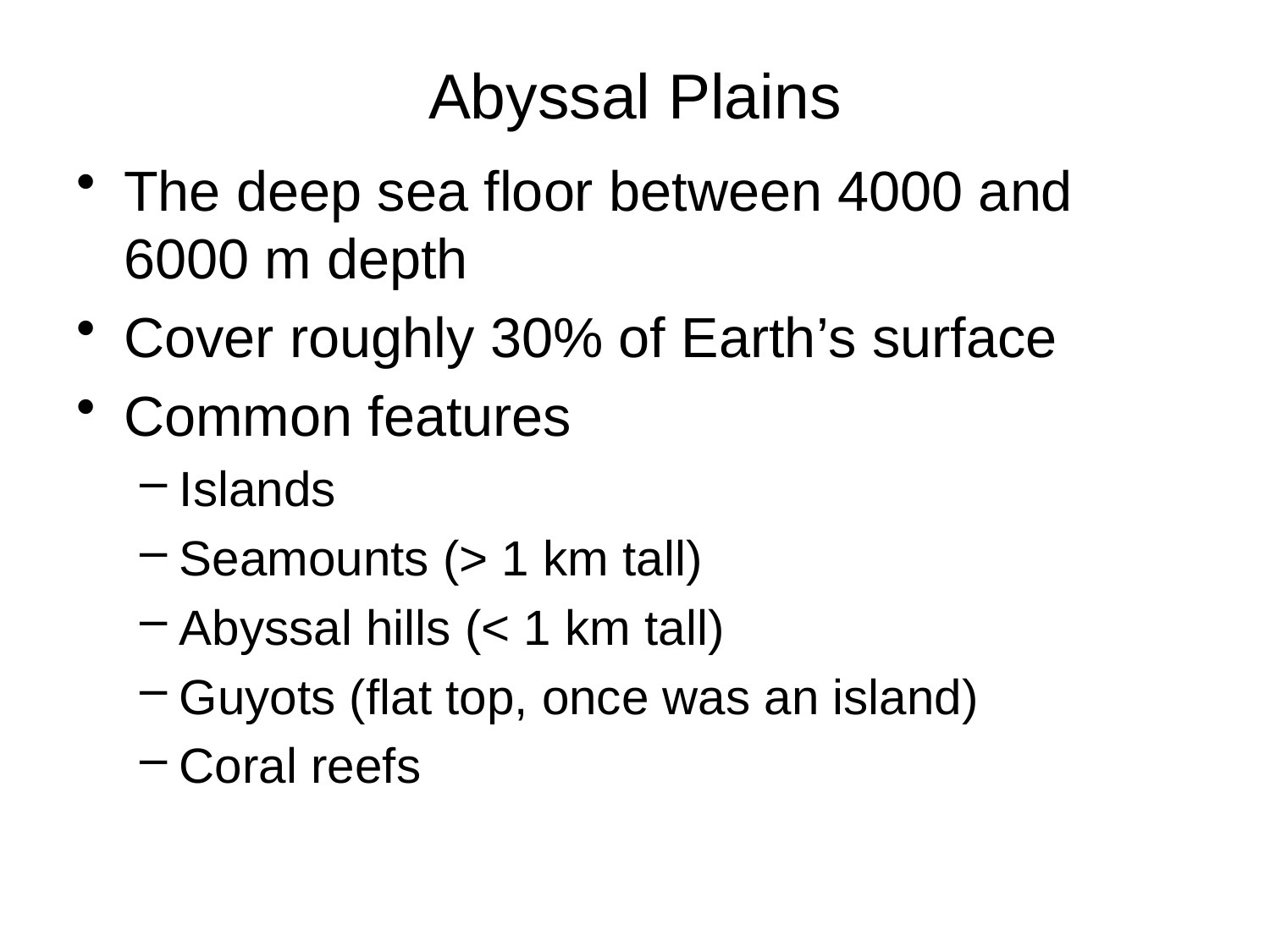

# Abyssal Plains
The deep sea floor between 4000 and 6000 m depth
Cover roughly 30% of Earth’s surface
Common features
Islands
Seamounts (> 1 km tall)
Abyssal hills (< 1 km tall)
Guyots (flat top, once was an island)
Coral reefs